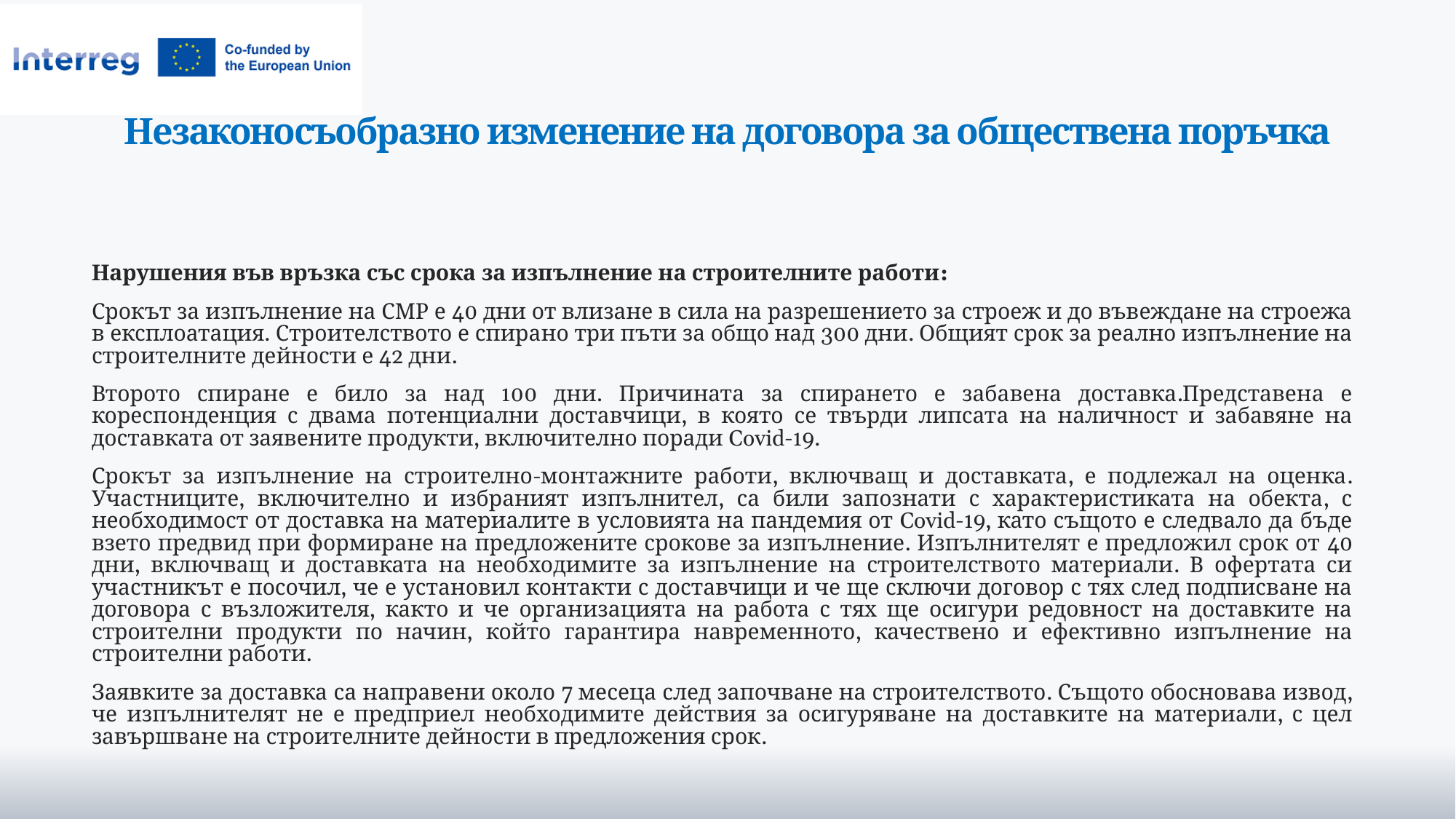

# Незаконосъобразно изменение на договора за обществена поръчка
Нарушения във връзка със срока за изпълнение на строителните работи:
Срокът за изпълнение на СМР е 40 дни от влизане в сила на разрешението за строеж и до въвеждане на строежа в експлоатация. Строителството е спирано три пъти за общо над 300 дни. Общият срок за реално изпълнение на строителните дейности е 42 дни.
Второто спиране е било за над 100 дни. Причината за спирането е забавена доставка.Представена е кореспонденция с двама потенциални доставчици, в която се твърди липсата на наличност и забавяне на доставката от заявените продукти, включително поради Covid-19.
Срокът за изпълнение на строително-монтажните работи, включващ и доставката, е подлежал на оценка. Участниците, включително и избраният изпълнител, са били запознати с характеристиката на обекта, с необходимост от доставка на материалите в условията на пандемия от Covid-19, като същото е следвало да бъде взето предвид при формиране на предложените срокове за изпълнение. Изпълнителят е предложил срок от 40 дни, включващ и доставката на необходимите за изпълнение на строителството материали. В офертата си участникът е посочил, че е установил контакти с доставчици и че ще сключи договор с тях след подписване на договора с възложителя, както и че организацията на работа с тях ще осигури редовност на доставките на строителни продукти по начин, който гарантира навременното, качествено и ефективно изпълнение на строителни работи.
Заявките за доставка са направени около 7 месеца след започване на строителството. Същото обосновава извод, че изпълнителят не е предприел необходимите действия за осигуряване на доставките на материали, с цел завършване на строителните дейности в предложения срок.